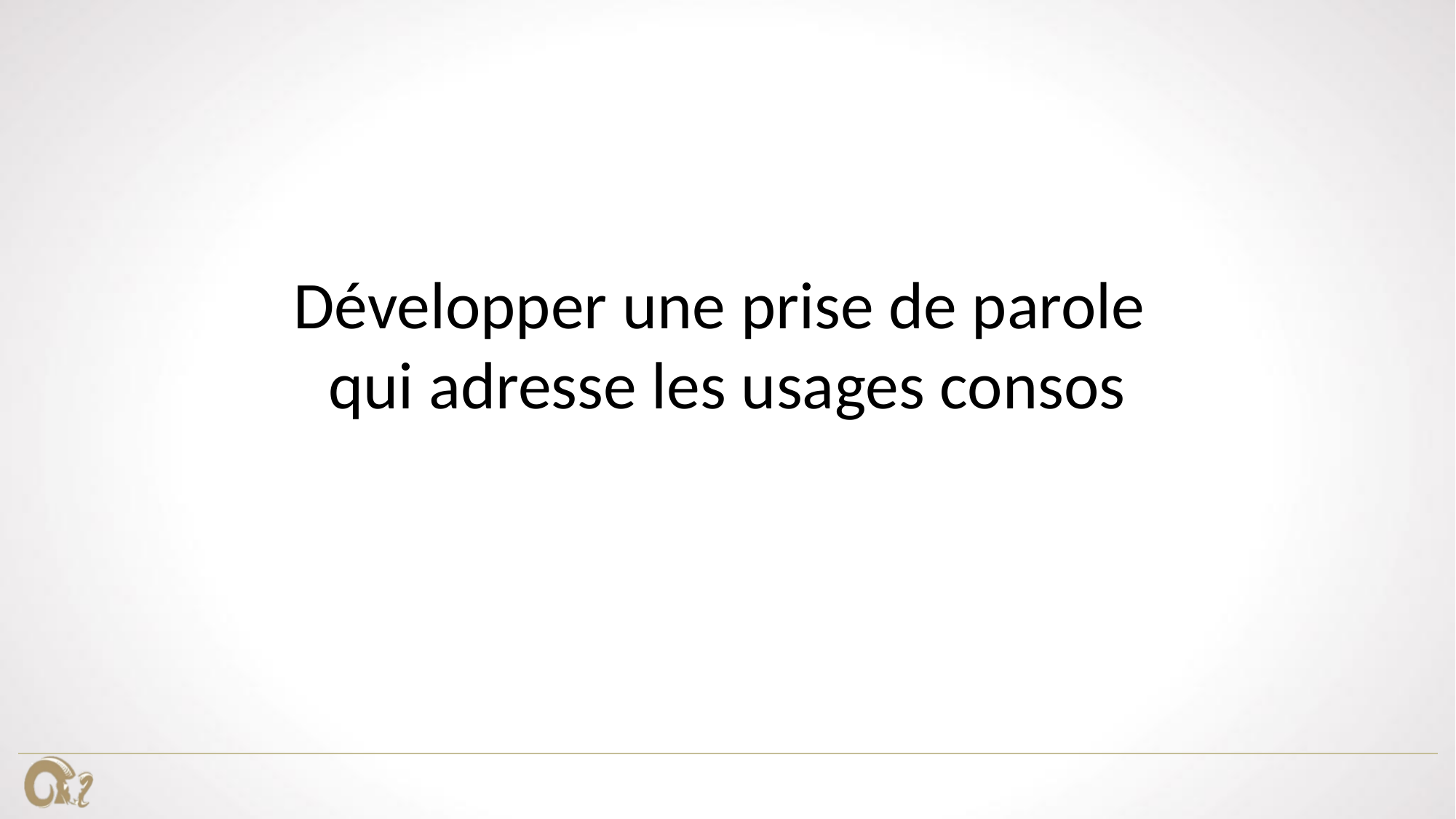

# Développer une prise de parole qui adresse les usages consos